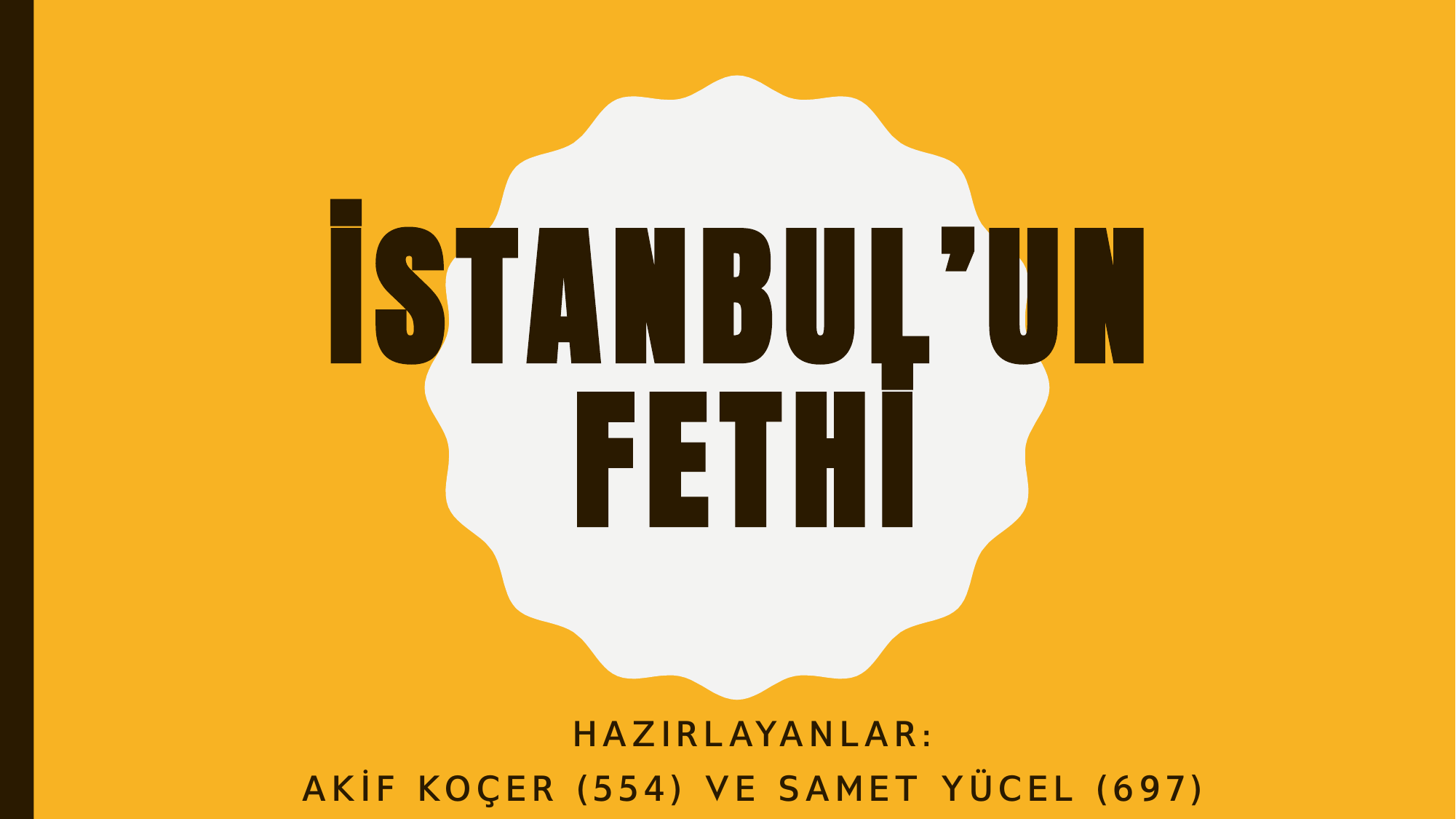

# İSTANBUL’UN FETHİ
HAZIRLAYANLAR:
Akİf koçer (554) ve samet yücel (697)